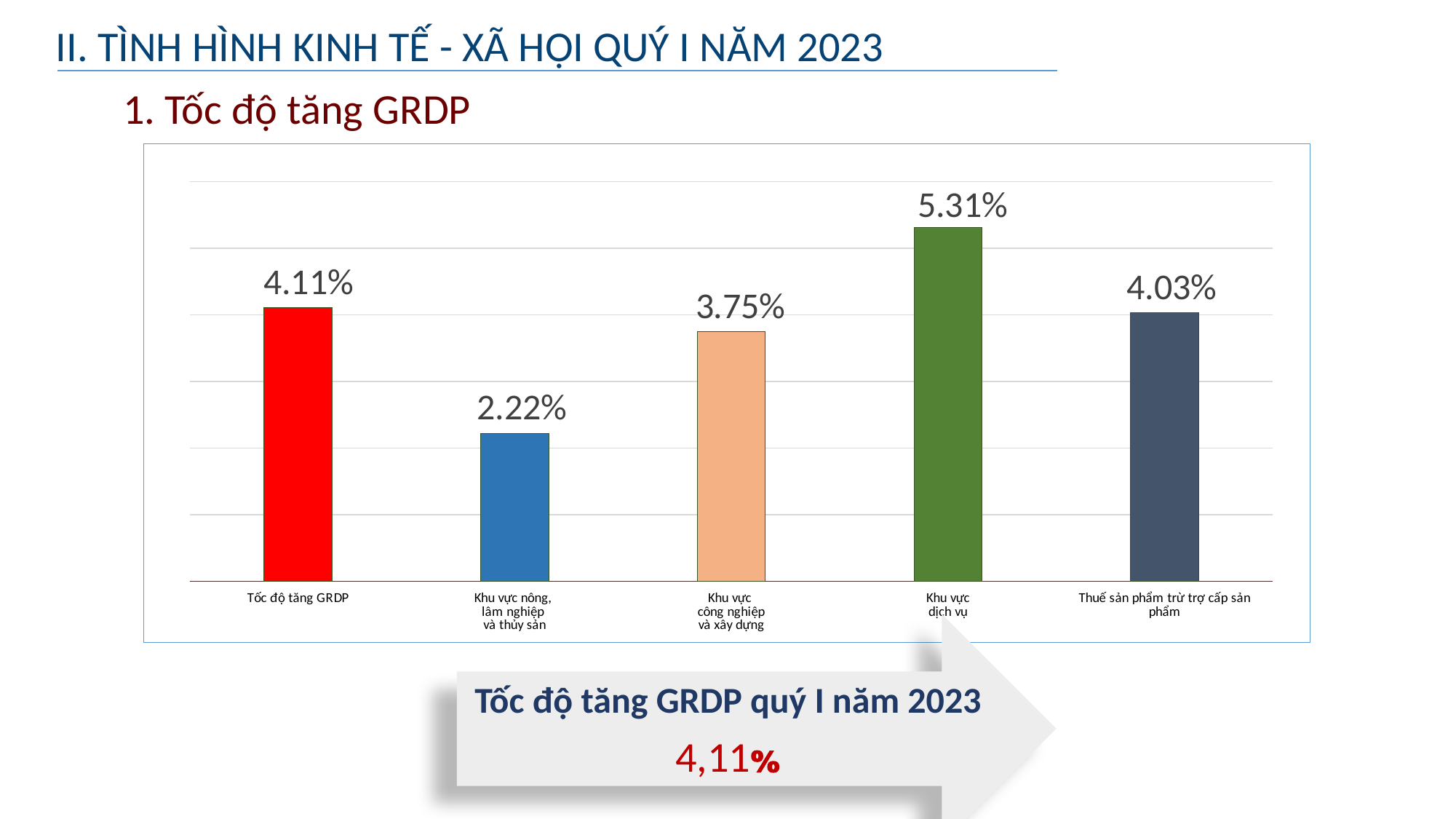

II. TÌNH HÌNH KINH TẾ - XÃ HỘI QUÝ I NĂM 2023

1. Tốc độ tăng GRDP

### Chart

| Category | Tốc độ tăng trưởng |
|---|---|
| Tốc độ tăng GRDP | 0.0411 |
| Khu vực nông,
lâm nghiệp
và thủy sản | 0.0222 |
| Khu vực
công nghiệp
và xây dựng | 0.0375 |
| Khu vực
dịch vụ | 0.0531 |
| Thuế sản phẩm trừ trợ cấp sản phẩm | 0.0403 |
Tốc độ tăng GRDP quý I năm 2023
4,11%